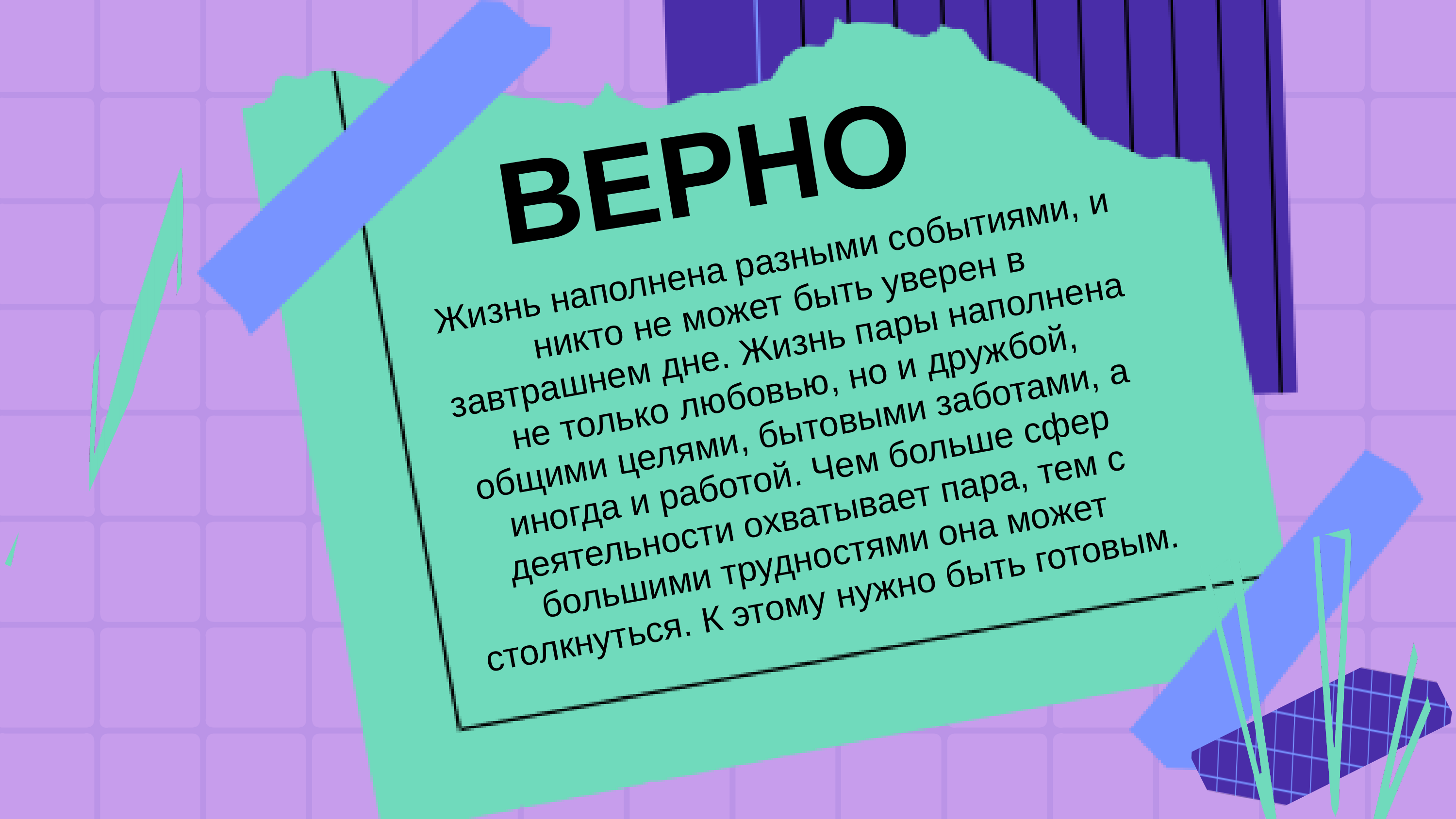

ВЕРНО
Жизнь наполнена разными событиями, и никто не может быть уверен в завтрашнем дне. Жизнь пары наполнена не только любовью, но и дружбой, общими целями, бытовыми заботами, а иногда и работой. Чем больше сфер деятельности охватывает пара, тем с большими трудностями она может столкнуться. К этому нужно быть готовым.